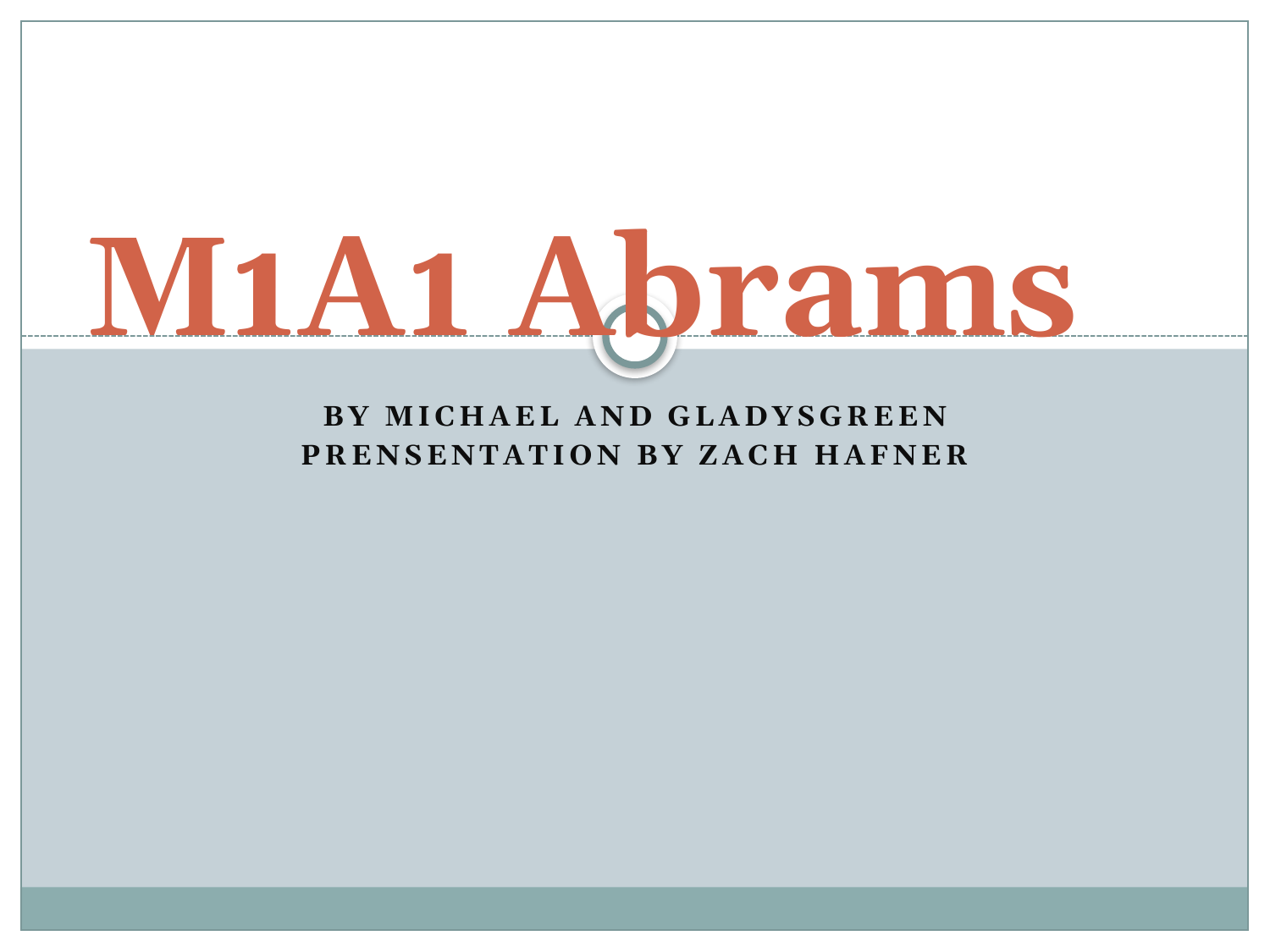

# M1A1 Abrams
BY MICHAEL AND GLADYSGREEN
PRENSENTATION BY ZACH HAFNER